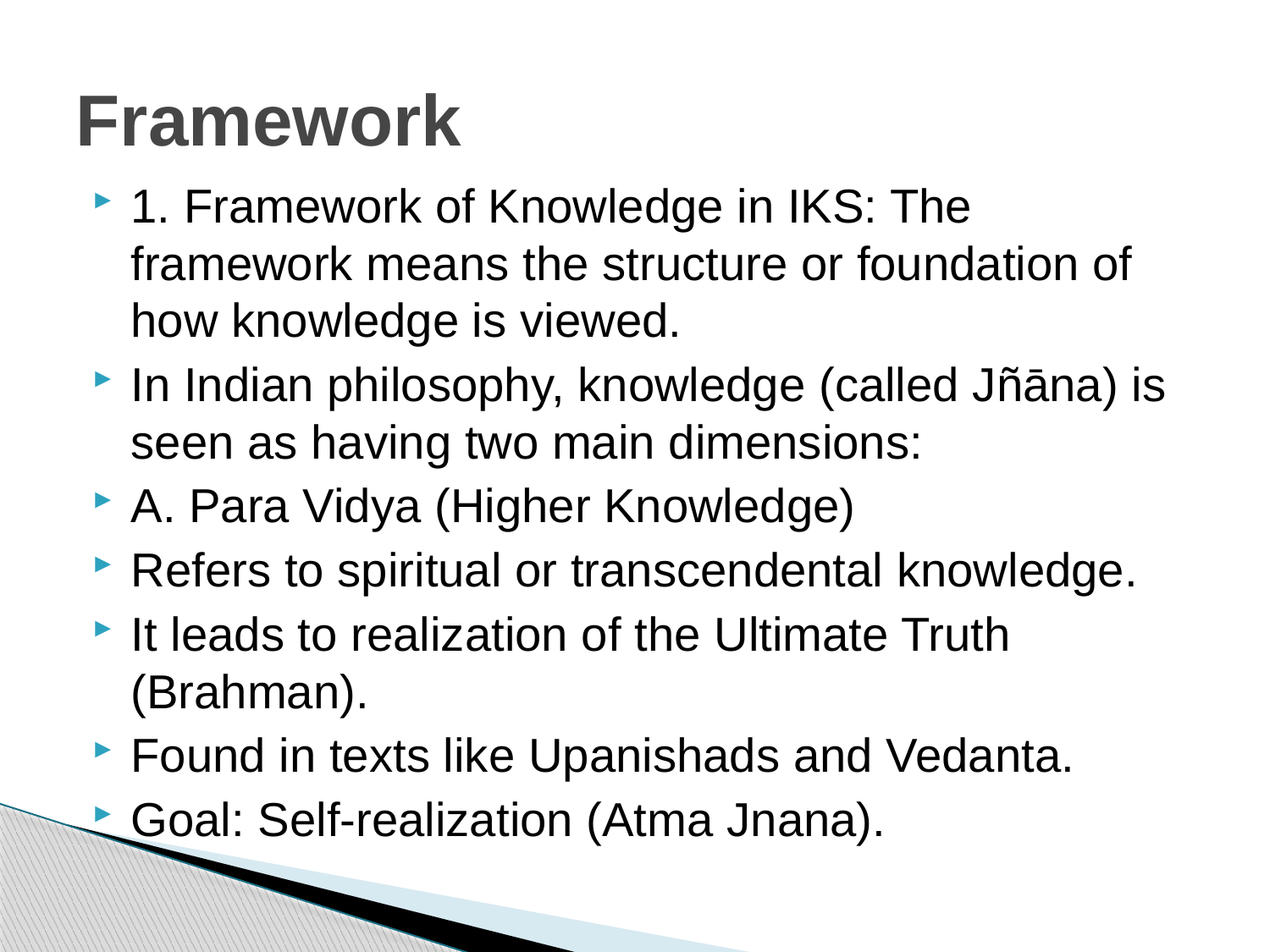

# Framework
1. Framework of Knowledge in IKS: The framework means the structure or foundation of how knowledge is viewed.
In Indian philosophy, knowledge (called Jñāna) is seen as having two main dimensions:
A. Para Vidya (Higher Knowledge)
Refers to spiritual or transcendental knowledge.
It leads to realization of the Ultimate Truth (Brahman).
Found in texts like Upanishads and Vedanta.
Goal: Self-realization (Atma Jnana).